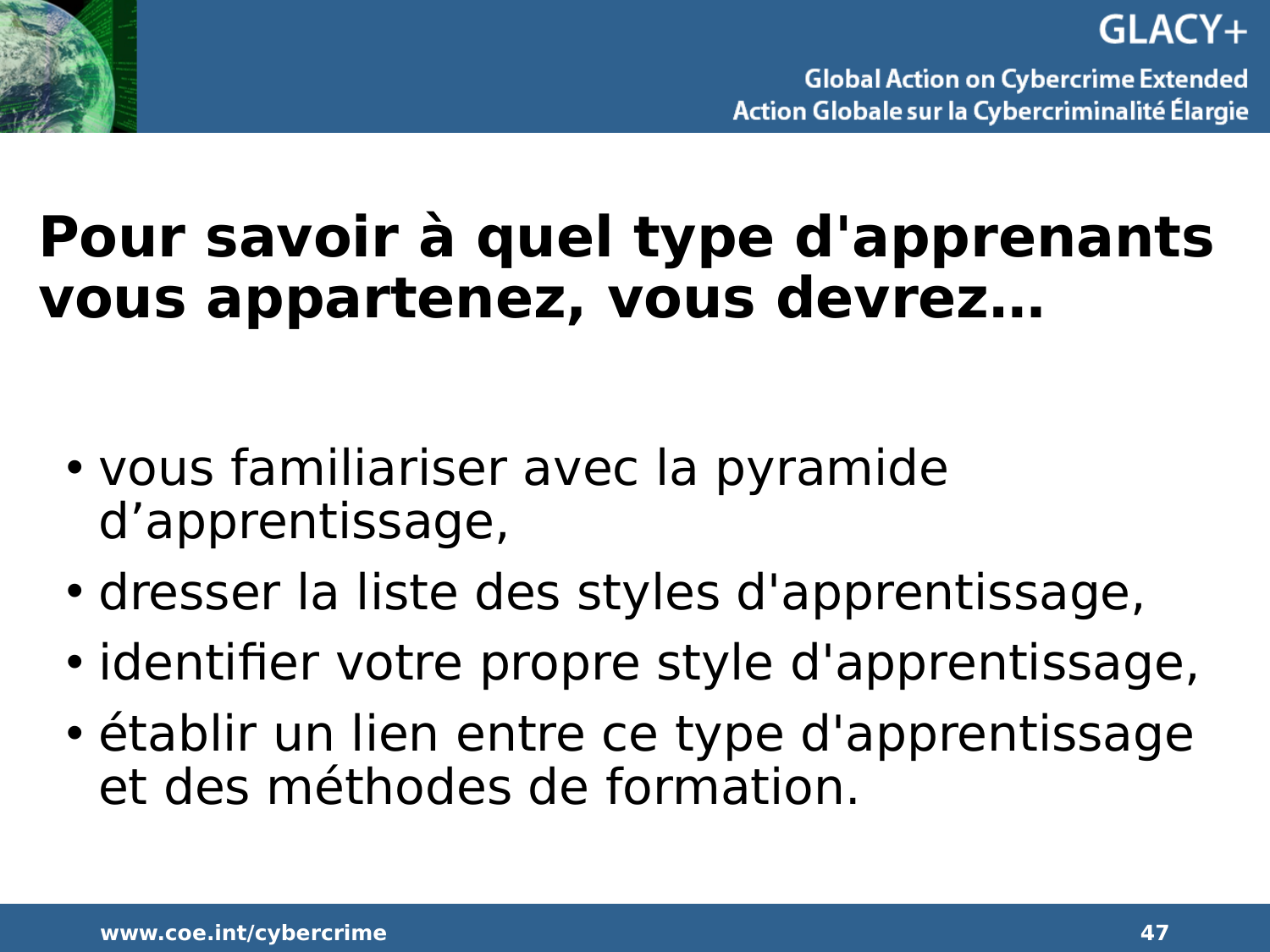

# Pour savoir à quel type d'apprenants vous appartenez, vous devrez…
vous familiariser avec la pyramide d’apprentissage,
dresser la liste des styles d'apprentissage,
identifier votre propre style d'apprentissage,
établir un lien entre ce type d'apprentissage et des méthodes de formation.
www.coe.int/cybercrime
47